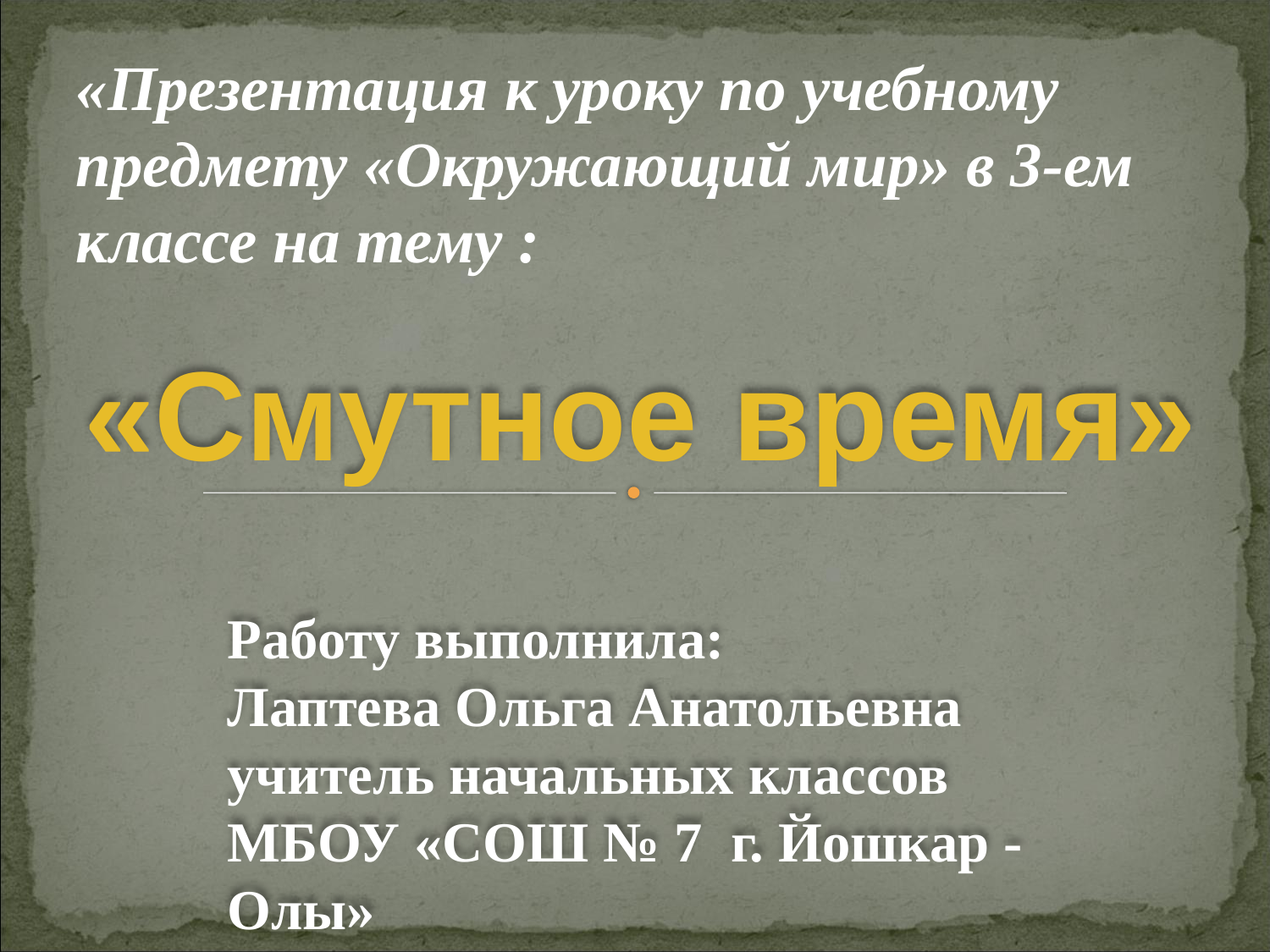

«Презентация к уроку по учебному предмету «Окружающий мир» в 3-ем классе на тему :
# «Смутное время»
Работу выполнила:
Лаптева Ольга Анатольевна
учитель начальных классов
МБОУ «СОШ № 7  г. Йошкар - Олы»